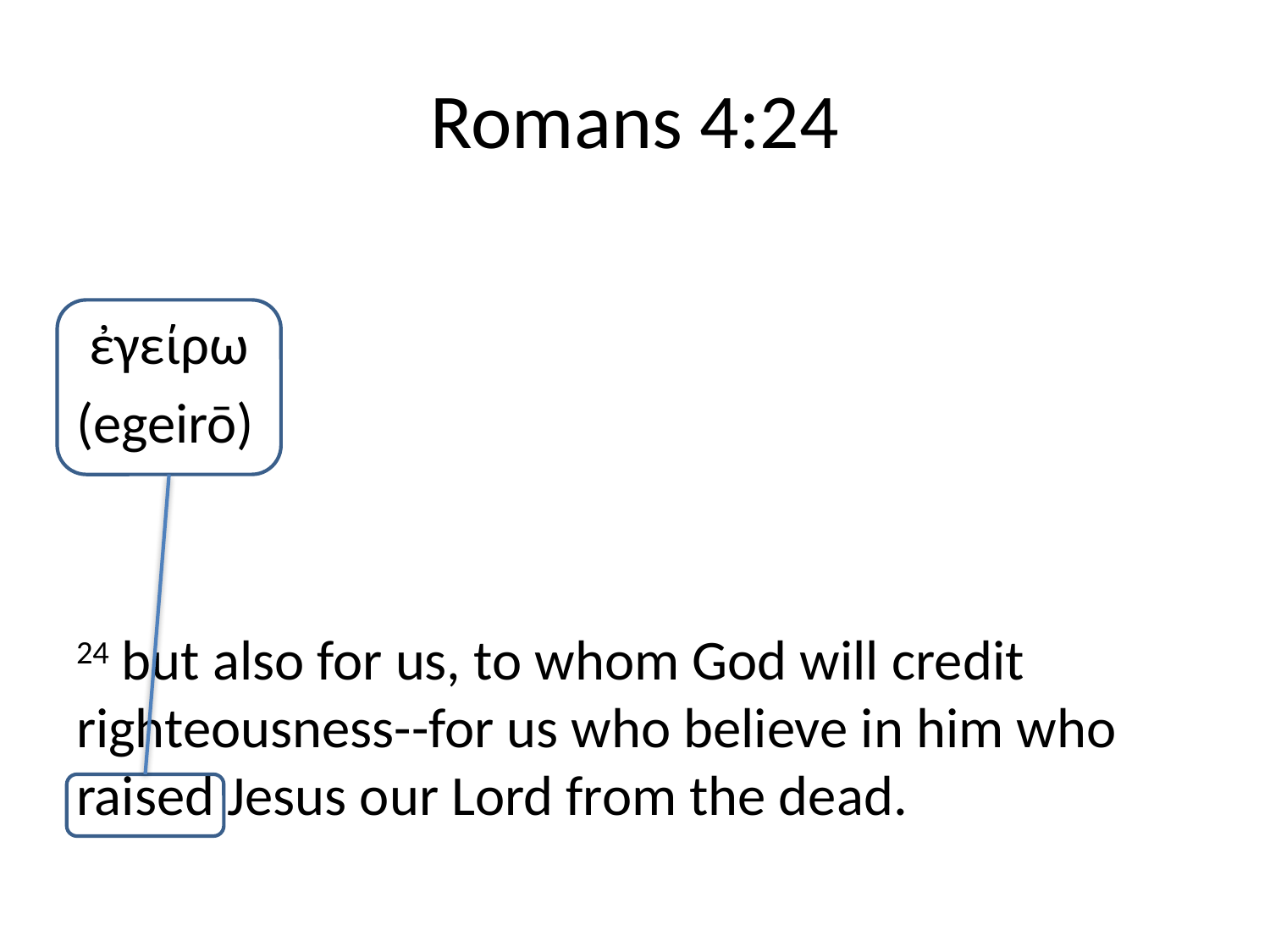

# Romans 4:24

 ἐγείρω
(egeirō)

24 but also for us, to whom God will credit righteousness--for us who believe in him who raised Jesus our Lord from the dead.